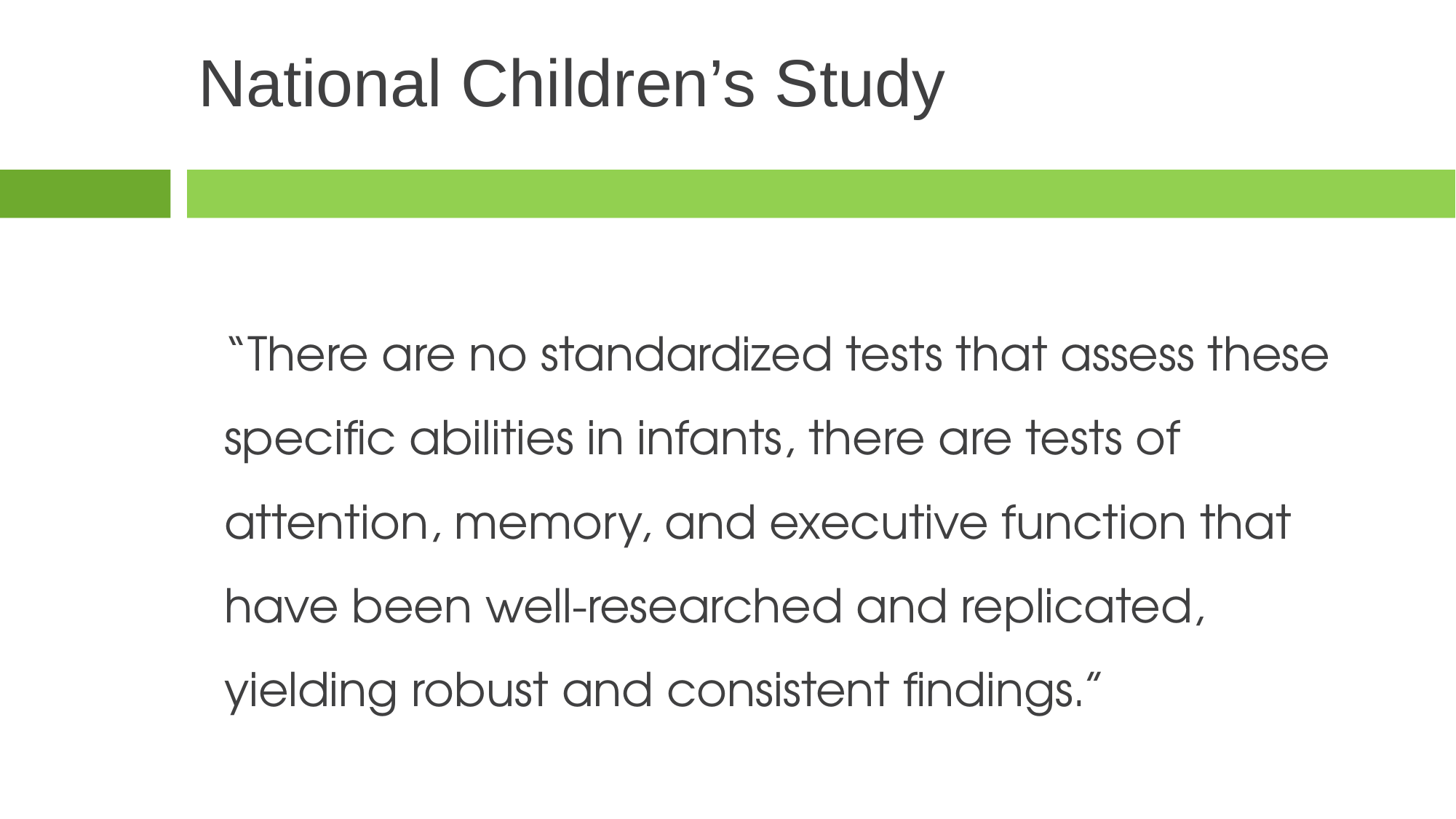

# National Children’s Study

“There are no standardized tests that assess these specific abilities in infants, there are tests of attention, memory, and executive function that have been well-researched and replicated, yielding robust and consistent findings.”